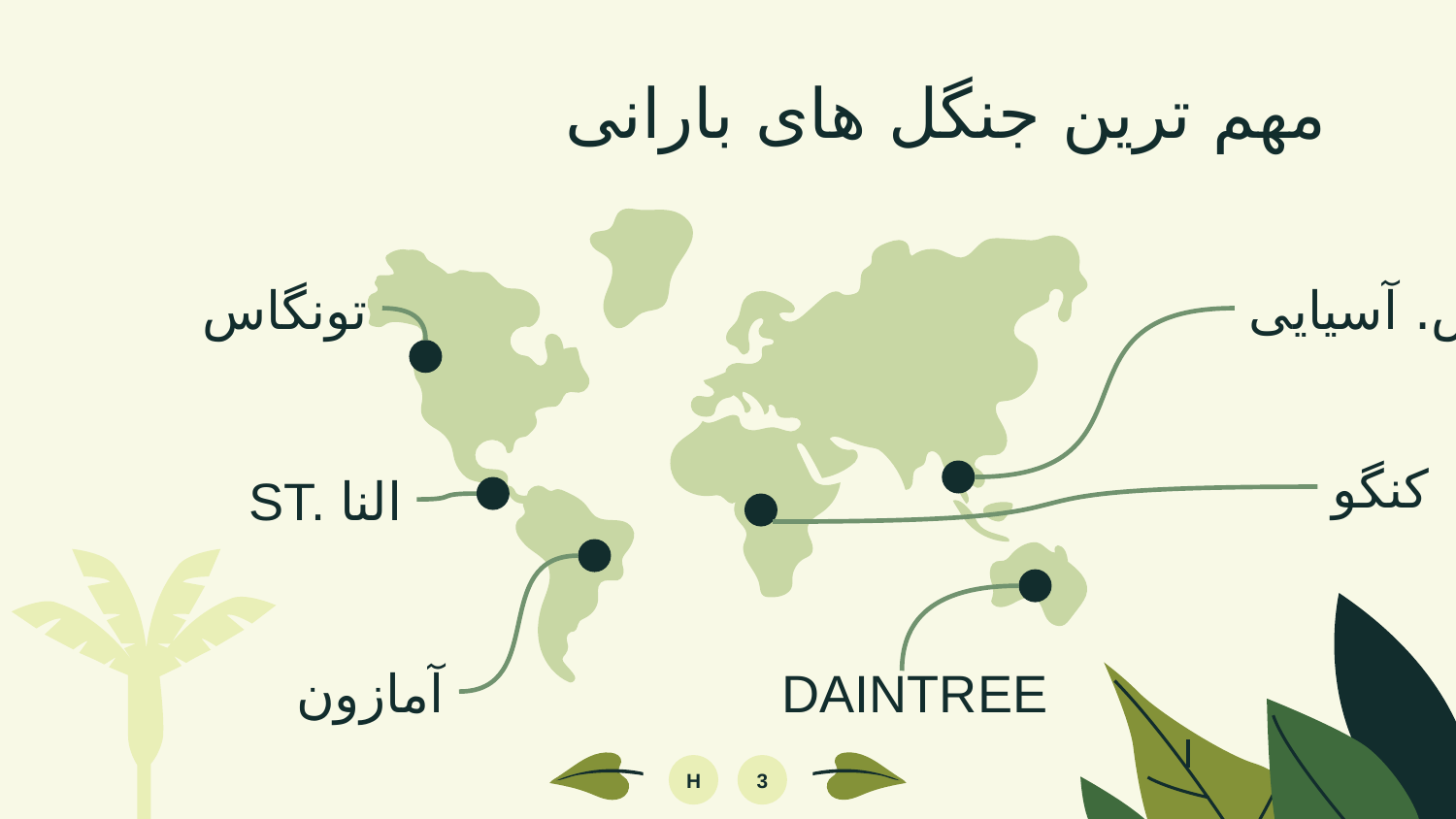

# مهم ترین جنگل های بارانی

تونگاس
اس. آسیایی

کنگو

ST. النا

آمازون
DAINTREE

H
3